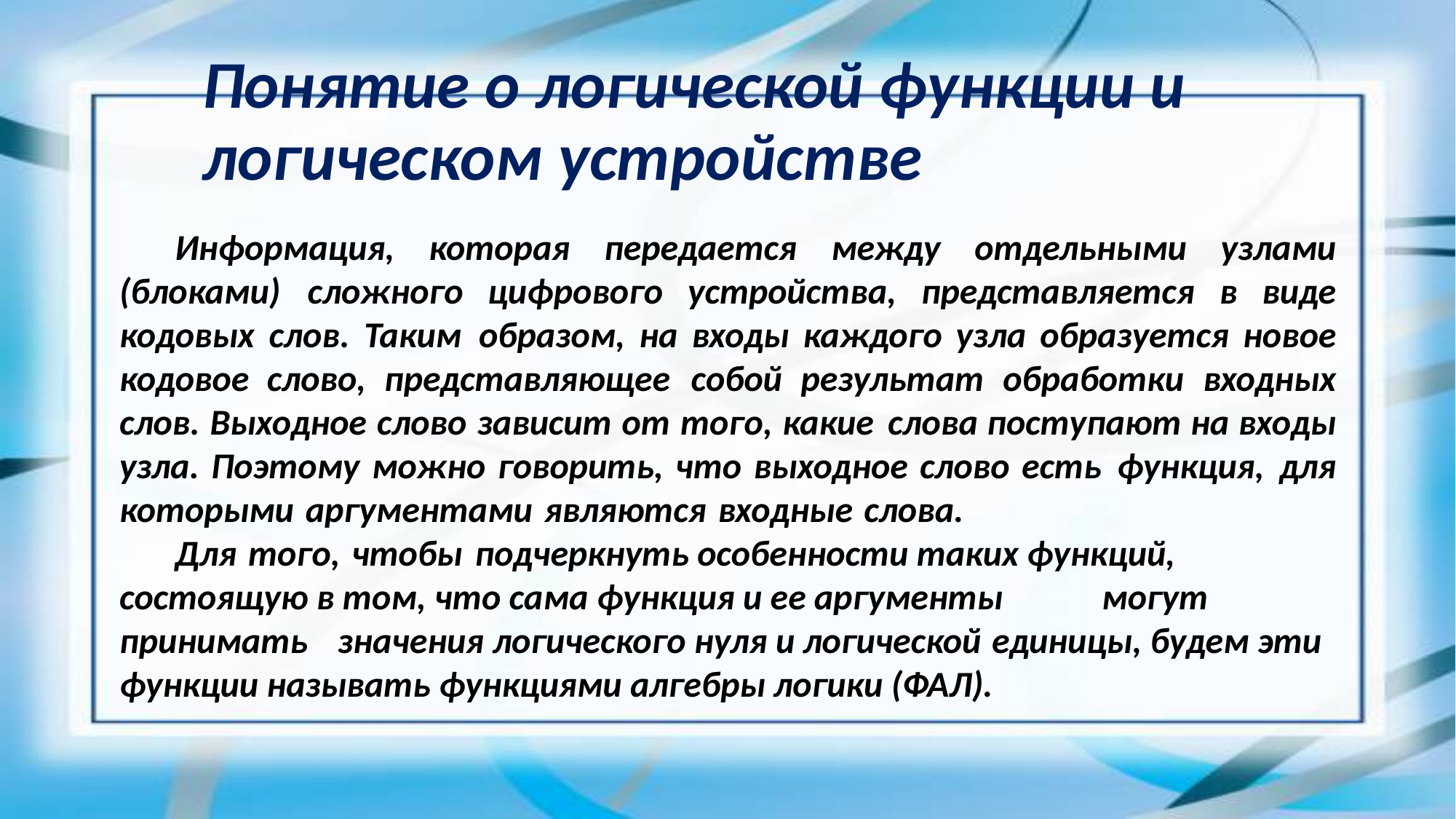

# Понятие о логической функции и логическом устройстве
Информация, которая передается между отдельными узлами (блоками) сложного цифрового устройства, представляется в виде кодовых слов. Таким образом, на входы каждого узла образуется новое кодовое слово, представляющее собой результат обработки входных слов. Выходное слово зависит от того, какие слова поступают на входы узла. Поэтому можно говорить, что выходное слово есть функция, для которыми аргументами являются входные слова.
Для того, чтобы подчеркнуть особенности таких функций, состоящую в том, что сама функция и ее аргументы	могут принимать	значения логического нуля и логической единицы, будем эти функции называть функциями алгебры логики (ФАЛ).